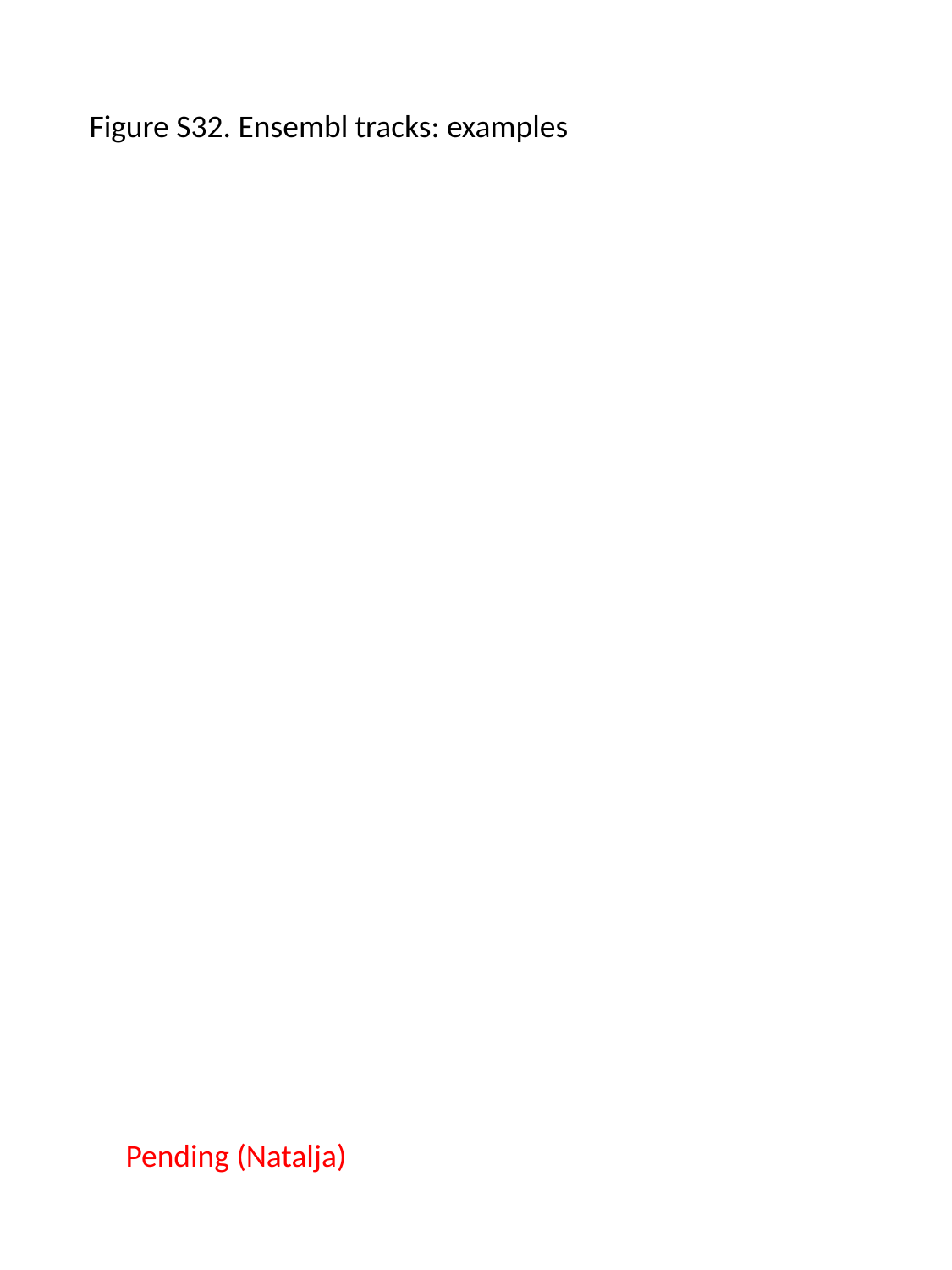

Figure S32. Ensembl tracks: examples
Pending (Natalja)